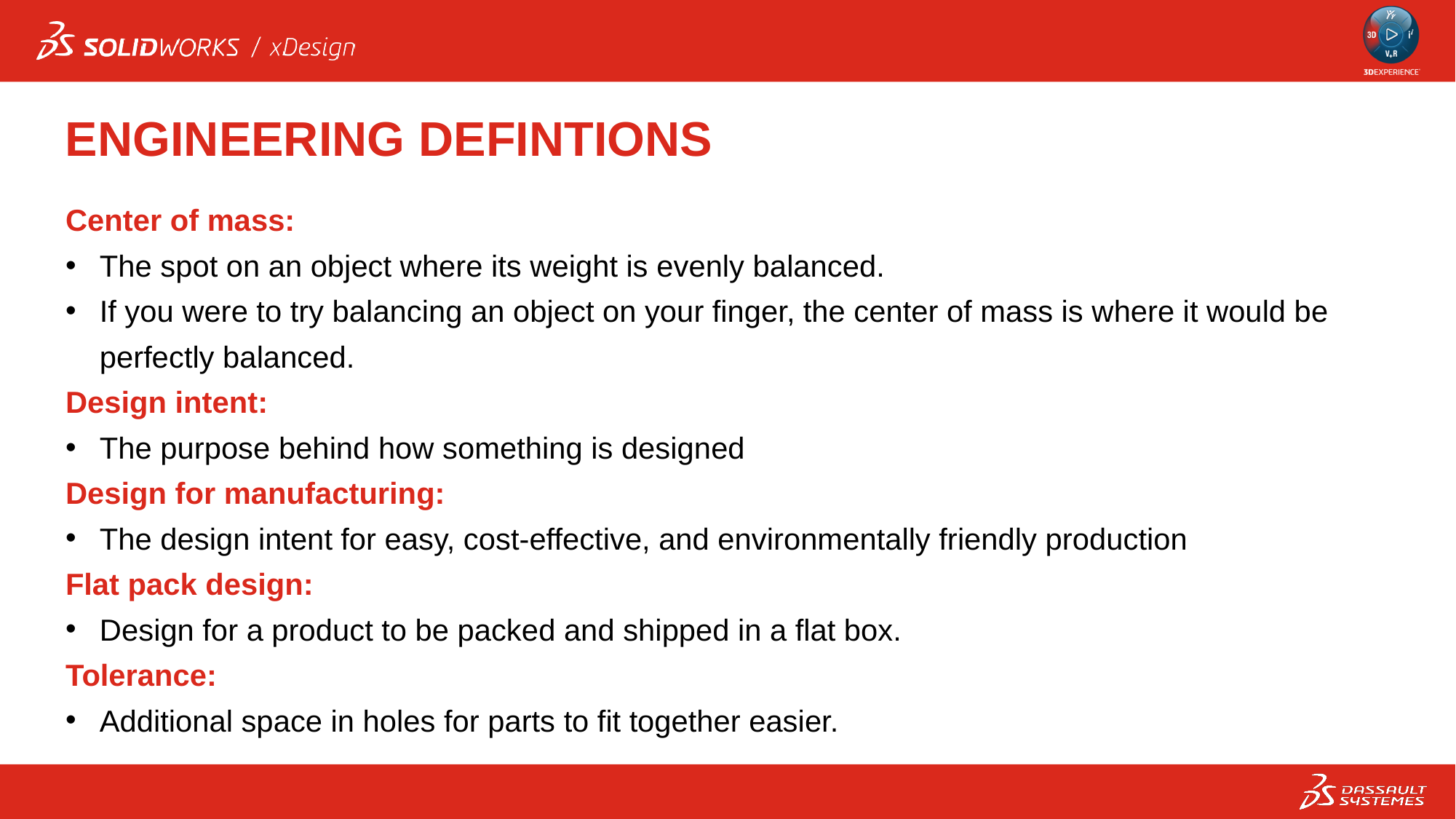

ENGINEERING DEFINTIONS

Center of mass:
The spot on an object where its weight is evenly balanced.
If you were to try balancing an object on your finger, the center of mass is where it would be perfectly balanced.
Design intent:
The purpose behind how something is designed
Design for manufacturing:
The design intent for easy, cost-effective, and environmentally friendly production
Flat pack design:
Design for a product to be packed and shipped in a flat box.
Tolerance:
Additional space in holes for parts to fit together easier.